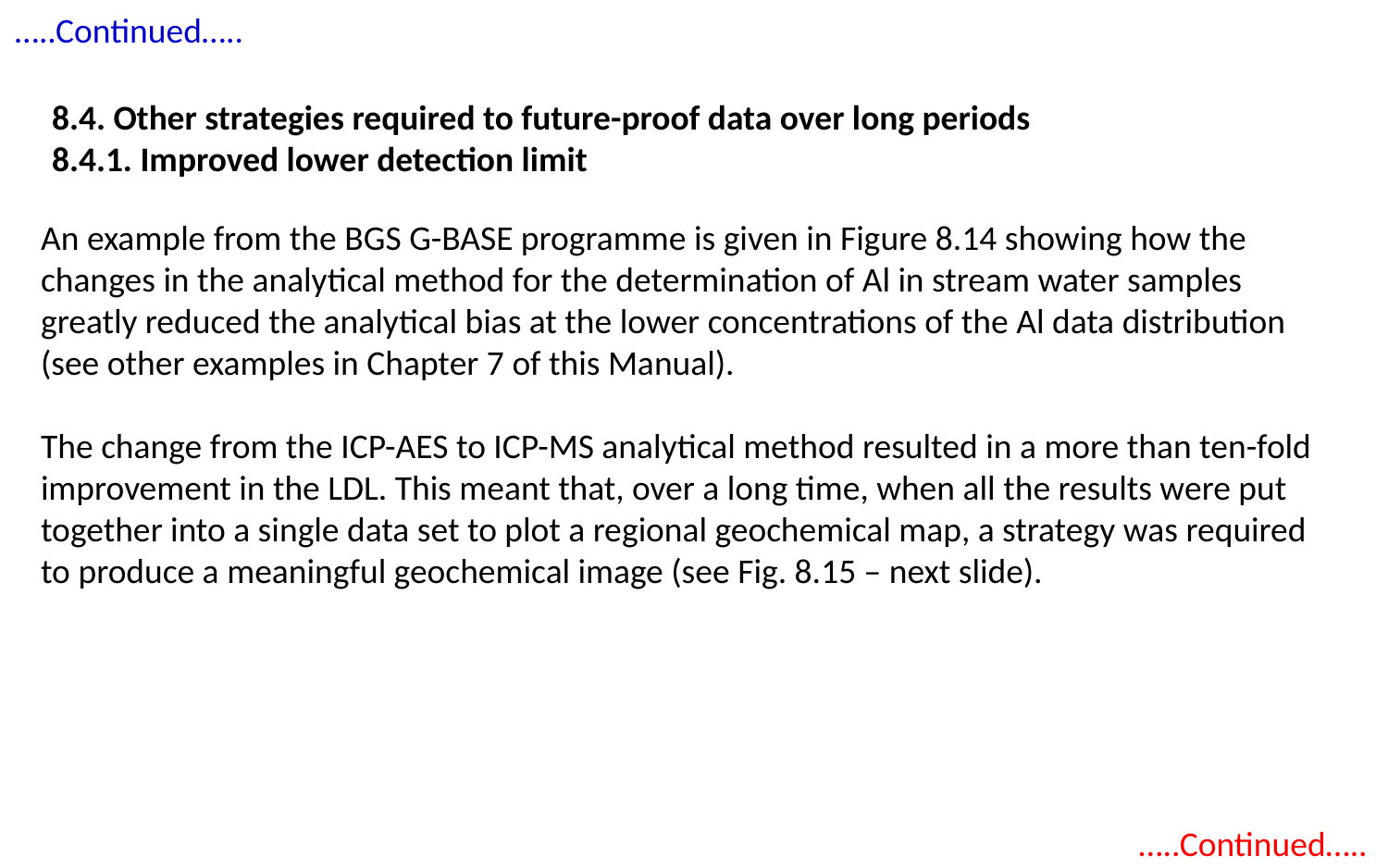

…..Continued…..
8.4. Other strategies required to future-proof data over long periods
8.4.1. Improved lower detection limit
An example from the BGS G-BASE programme is given in Figure 8.14 showing how the changes in the analytical method for the determination of Al in stream water samples greatly reduced the analytical bias at the lower concentrations of the Al data distribution (see other examples in Chapter 7 of this Manual).

The change from the ICP-AES to ICP-MS analytical method resulted in a more than ten-fold improvement in the LDL. This meant that, over a long time, when all the results were put together into a single data set to plot a regional geochemical map, a strategy was required to produce a meaningful geochemical image (see Fig. 8.15 – next slide).
…..Continued…..